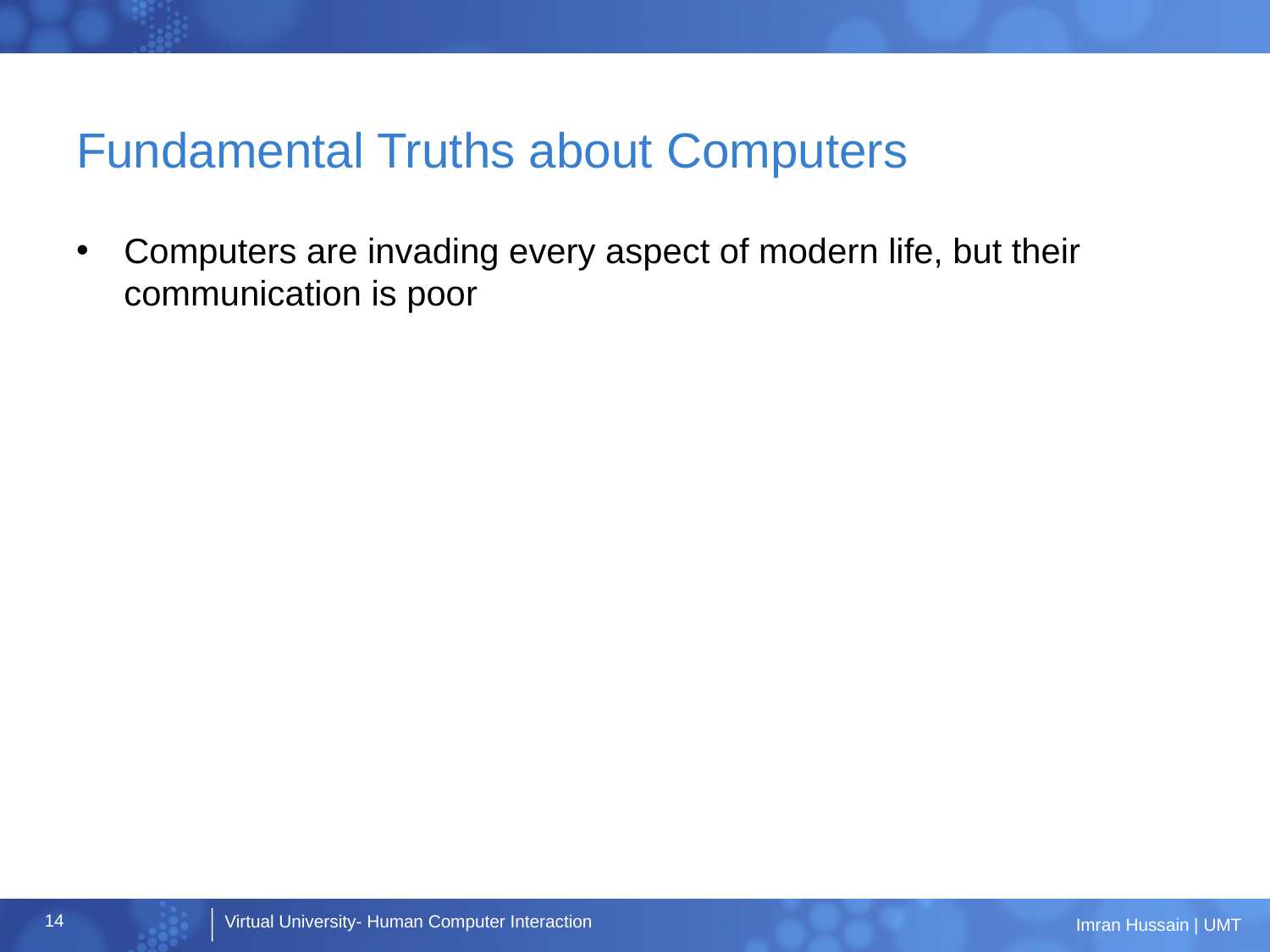

# Fundamental Truths about Computers
Computers are invading every aspect of modern life, but their communication is poor